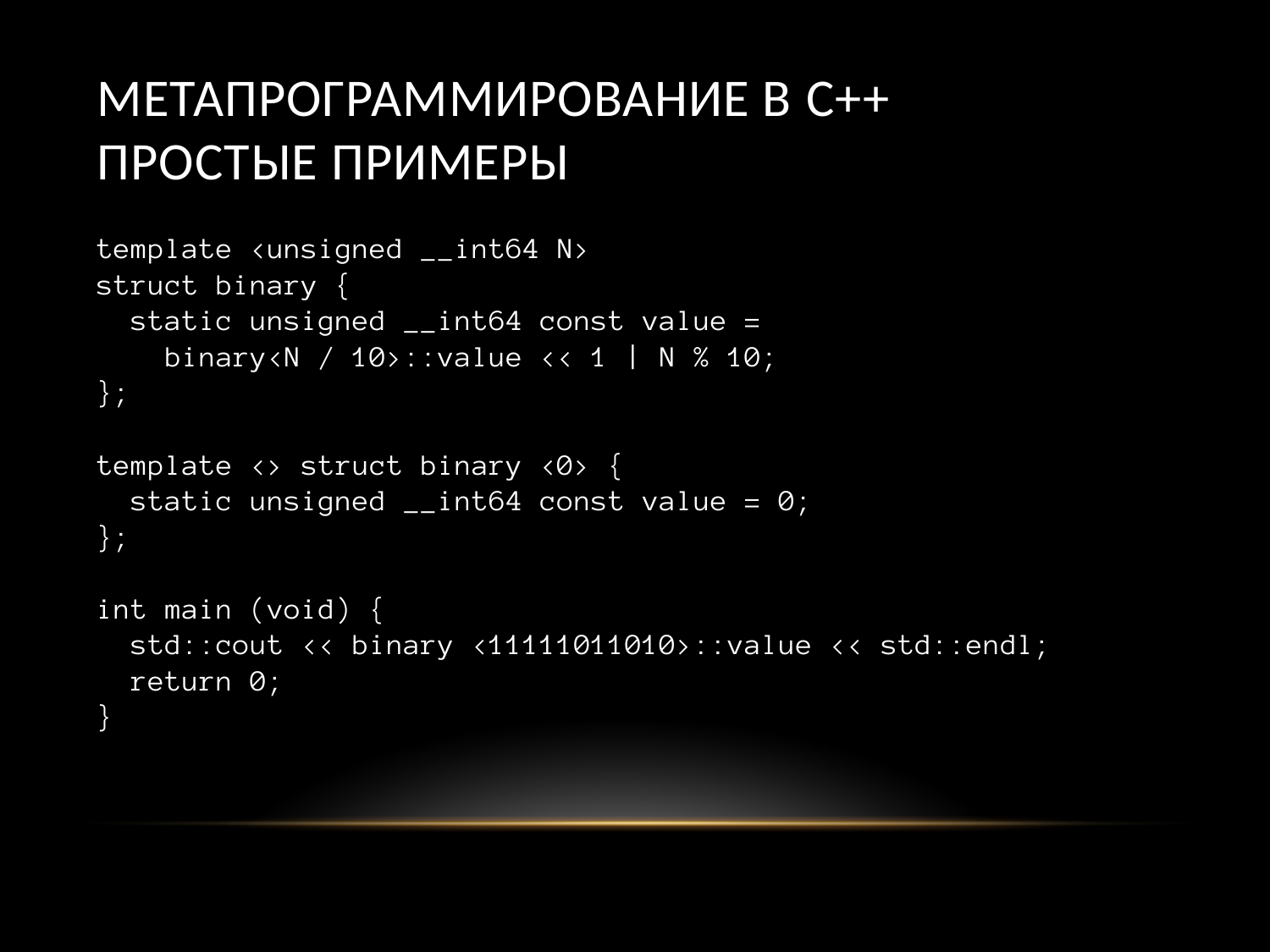

# Метапрограммирование в C++ Простые примеры
template <unsigned __int64 N>
struct binary {
  static unsigned __int64 const value =
    binary<N / 10>::value << 1 | N % 10;
};

template <> struct binary <0> {
  static unsigned __int64 const value = 0;
};

int main (void) {
  std::cout << binary <11111011010>::value << std::endl;
  return 0;
}